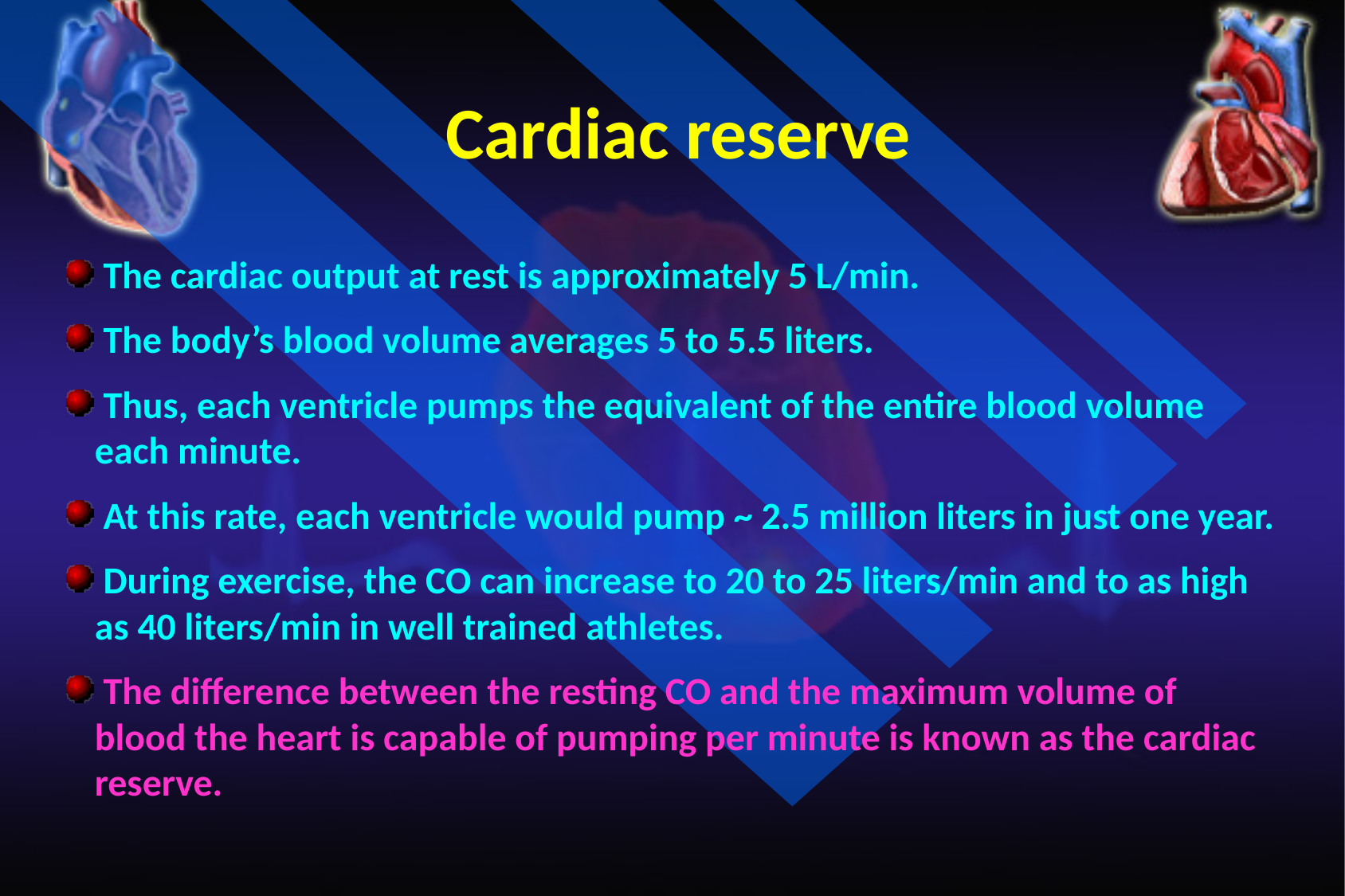

Cardiac reserve
 The cardiac output at rest is approximately 5 L/min.
 The body’s blood volume averages 5 to 5.5 liters.
 Thus, each ventricle pumps the equivalent of the entire blood volume each minute.
 At this rate, each ventricle would pump ~ 2.5 million liters in just one year.
 During exercise, the CO can increase to 20 to 25 liters/min and to as high as 40 liters/min in well trained athletes.
 The difference between the resting CO and the maximum volume of blood the heart is capable of pumping per minute is known as the cardiac reserve.